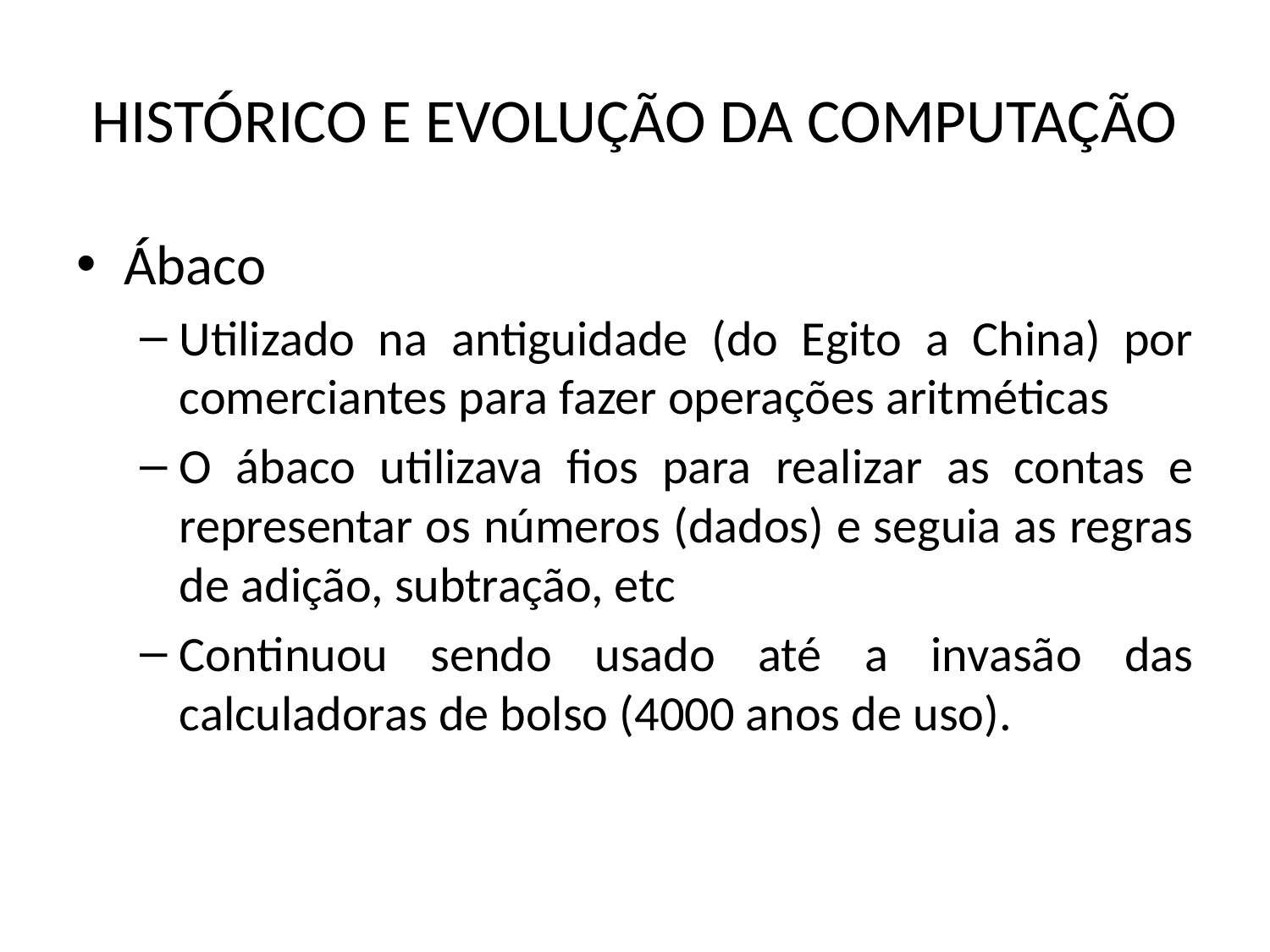

# HISTÓRICO E EVOLUÇÃO DA COMPUTAÇÃO
Ábaco
Utilizado na antiguidade (do Egito a China) por comerciantes para fazer operações aritméticas
O ábaco utilizava fios para realizar as contas e representar os números (dados) e seguia as regras de adição, subtração, etc
Continuou sendo usado até a invasão das calculadoras de bolso (4000 anos de uso).